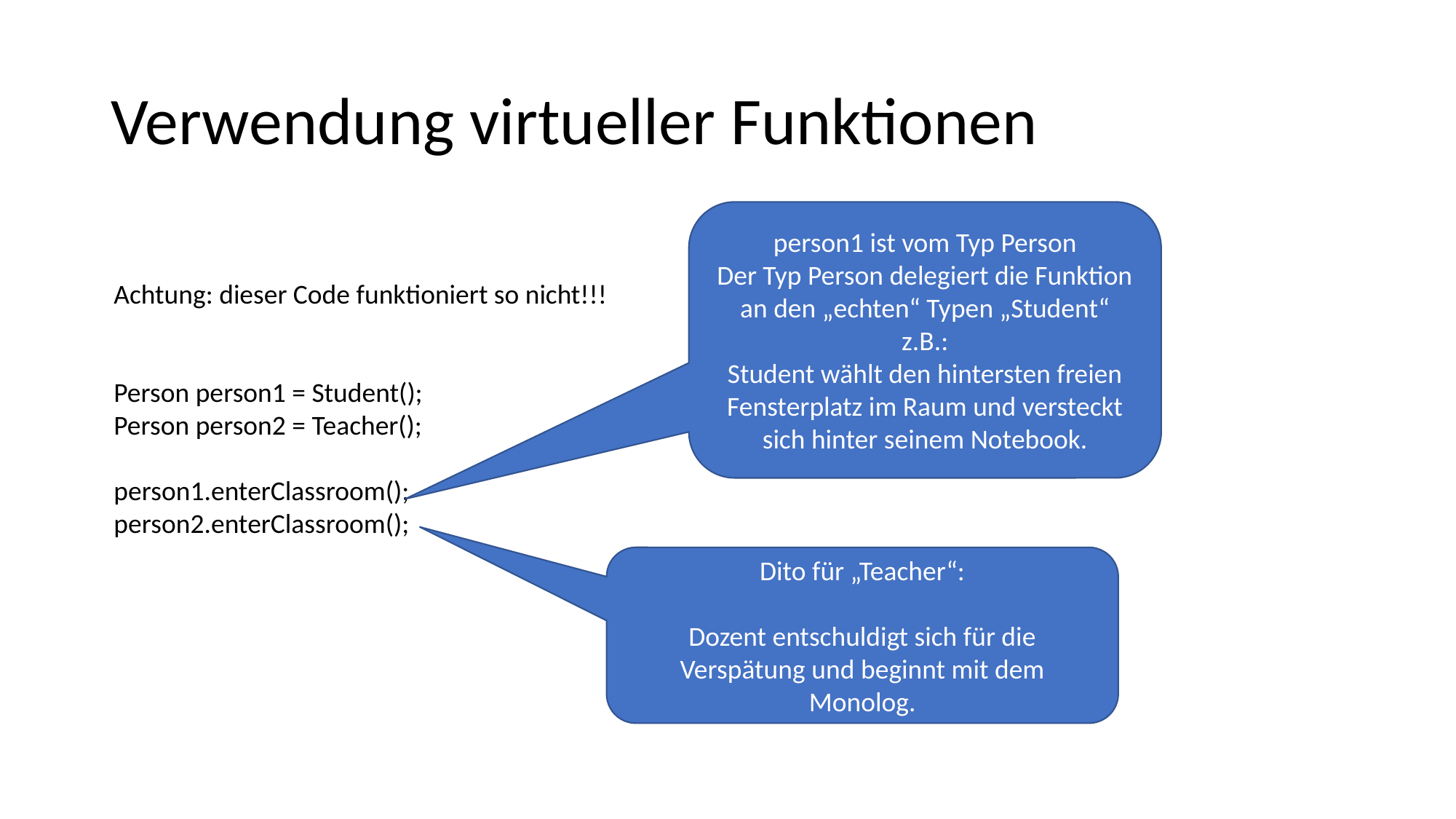

# Verwendung virtueller Funktionen
person1 ist vom Typ Person
Der Typ Person delegiert die Funktion an den „echten“ Typen „Student“
z.B.:
Student wählt den hintersten freien Fensterplatz im Raum und versteckt sich hinter seinem Notebook.
Achtung: dieser Code funktioniert so nicht!!!

Person person1 = Student();
Person person2 = Teacher();

person1.enterClassroom();
person2.enterClassroom();
Dito für „Teacher“:

Dozent entschuldigt sich für die Verspätung und beginnt mit dem Monolog.